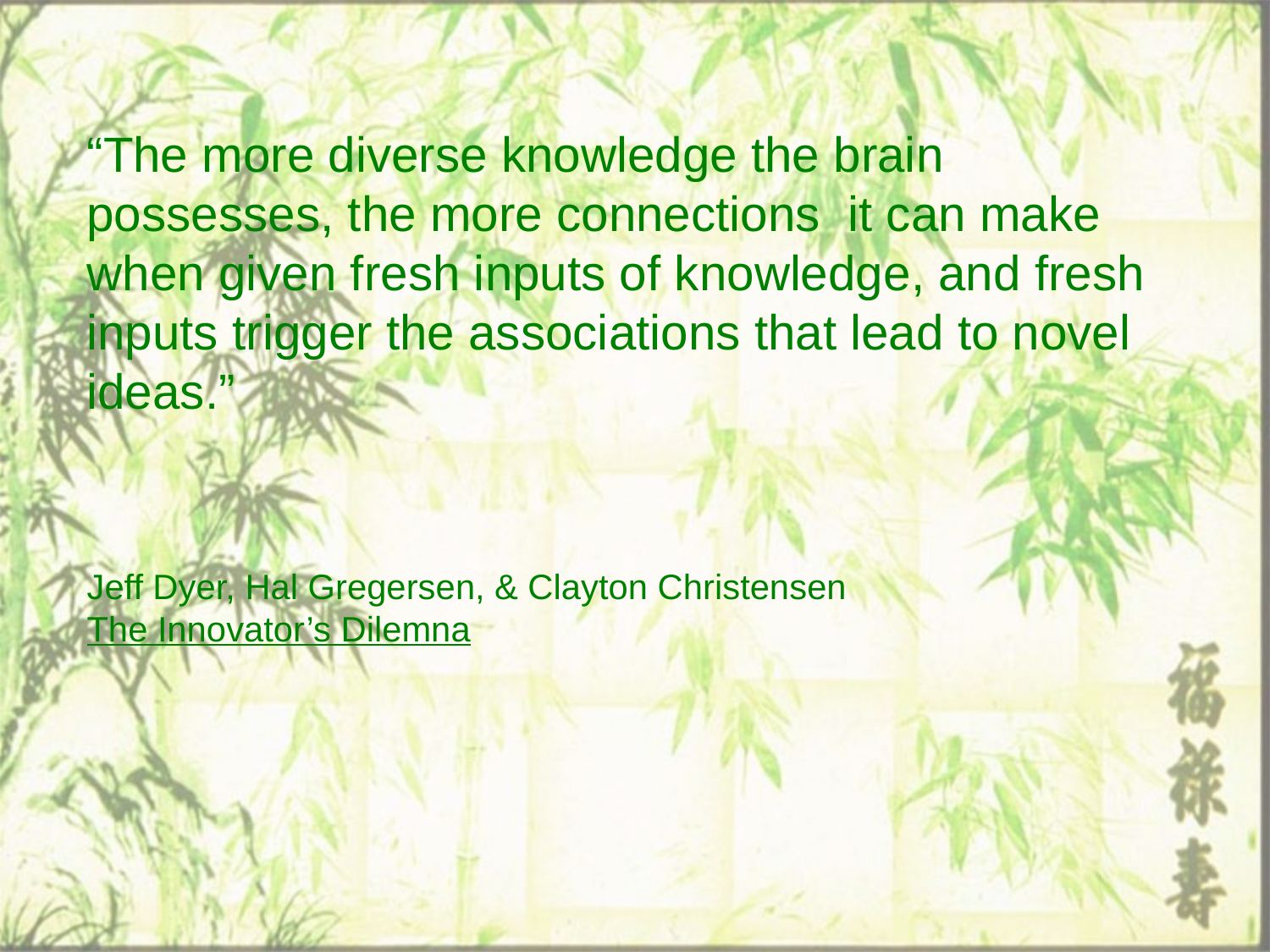

“The more diverse knowledge the brain possesses, the more connections  it can make when given fresh inputs of knowledge, and fresh inputs trigger the associations that lead to novel ideas.”

Jeff Dyer, Hal Gregersen, & Clayton Christensen
The Innovator’s Dilemna